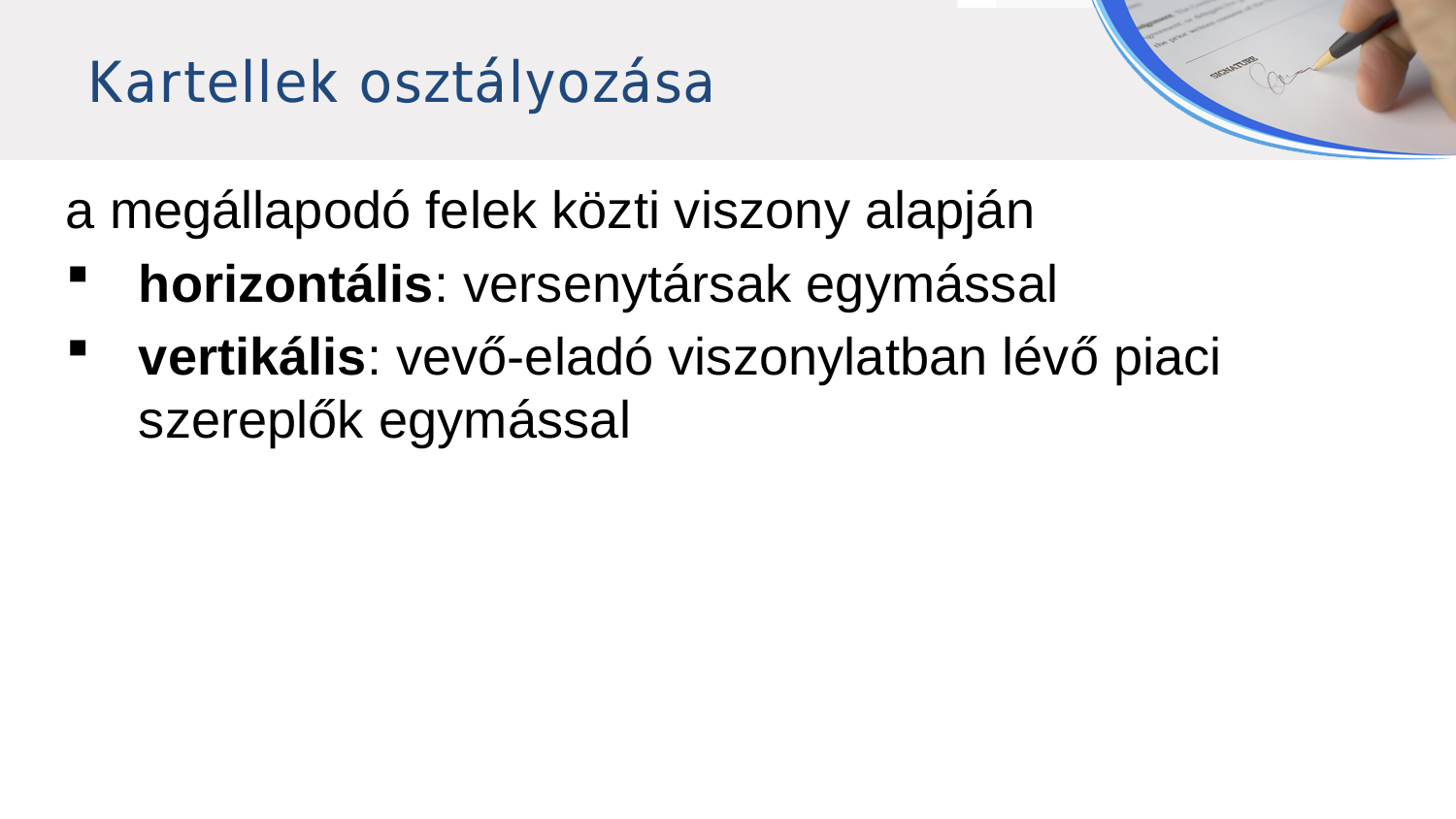

Kartellek osztályozása
a megállapodó felek közti viszony alapján
horizontális: versenytársak egymással
vertikális: vevő-eladó viszonylatban lévő piaci szereplők egymással